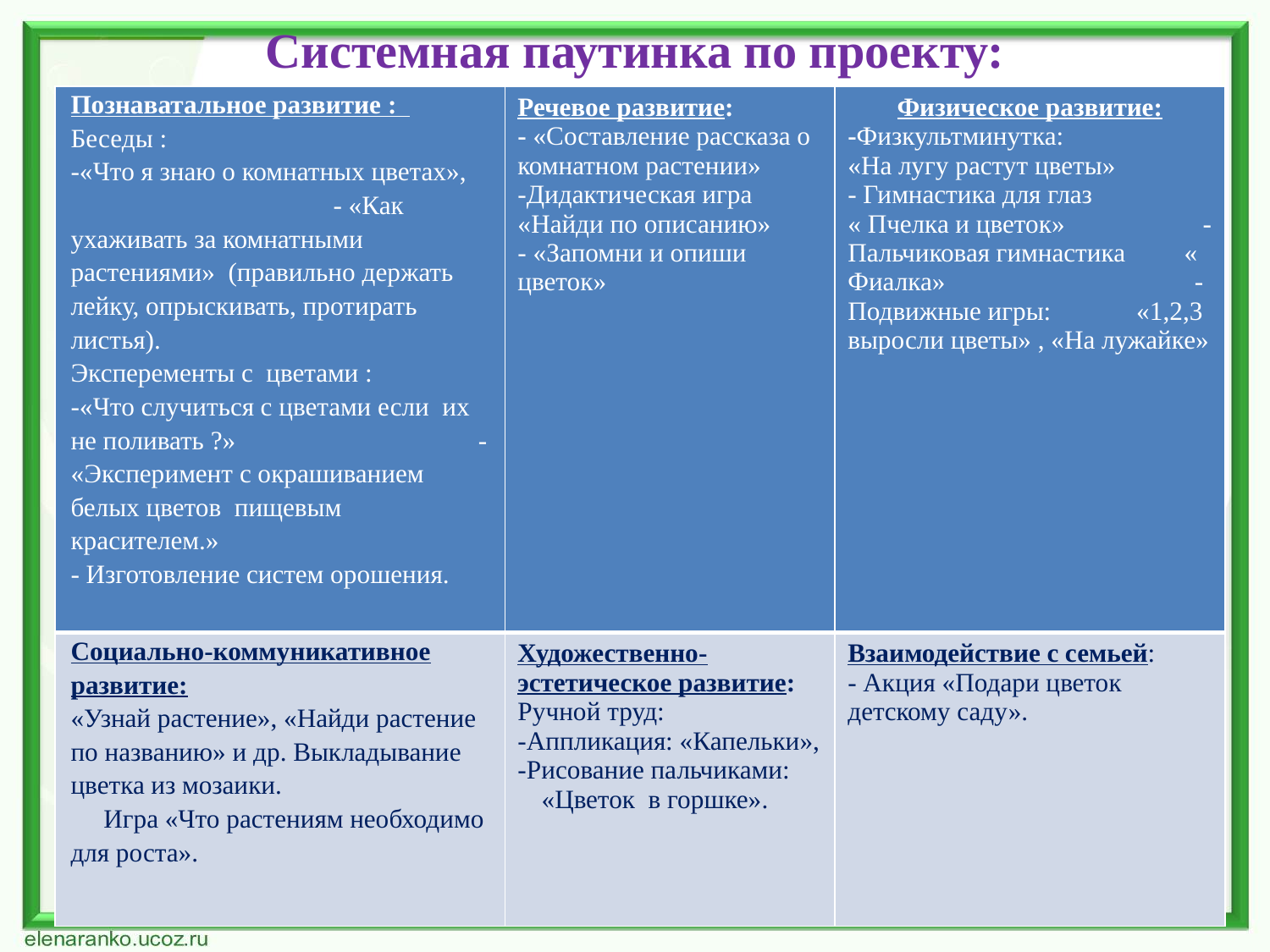

Системная паутинка по проекту:
| Познаватальное развитие : Беседы : -«Что я знаю о комнатных цветах», - «Как ухаживать за комнатными растениями» (правильно держать лейку, опрыскивать, протирать листья). Эксперементы с цветами : -«Что случиться с цветами если их не поливать ?» - «Эксперимент с окрашиванием белых цветов пищевым красителем.» - Изготовление систем орошения. | Речевое развитие: - «Составление рассказа о комнатном растении» -Дидактическая игра «Найди по описанию» - «Запомни и опиши цветок» | Физическое развитие: -Физкультминутка: «На лугу растут цветы» - Гимнастика для глаз « Пчелка и цветок» - Пальчиковая гимнастика « Фиалка» - Подвижные игры: «1,2,3 выросли цветы» , «На лужайке» |
| --- | --- | --- |
| Социально-коммуникативное развитие: «Узнай растение», «Найди растение по названию» и др. Выкладывание цветка из мозаики. Игра «Что растениям необходимо для роста». | Художественно-эстетическое развитие: Ручной труд: -Аппликация: «Капельки», -Рисование пальчиками: «Цветок в горшке». | Взаимодействие с семьей: - Акция «Подари цветок детскому саду». |